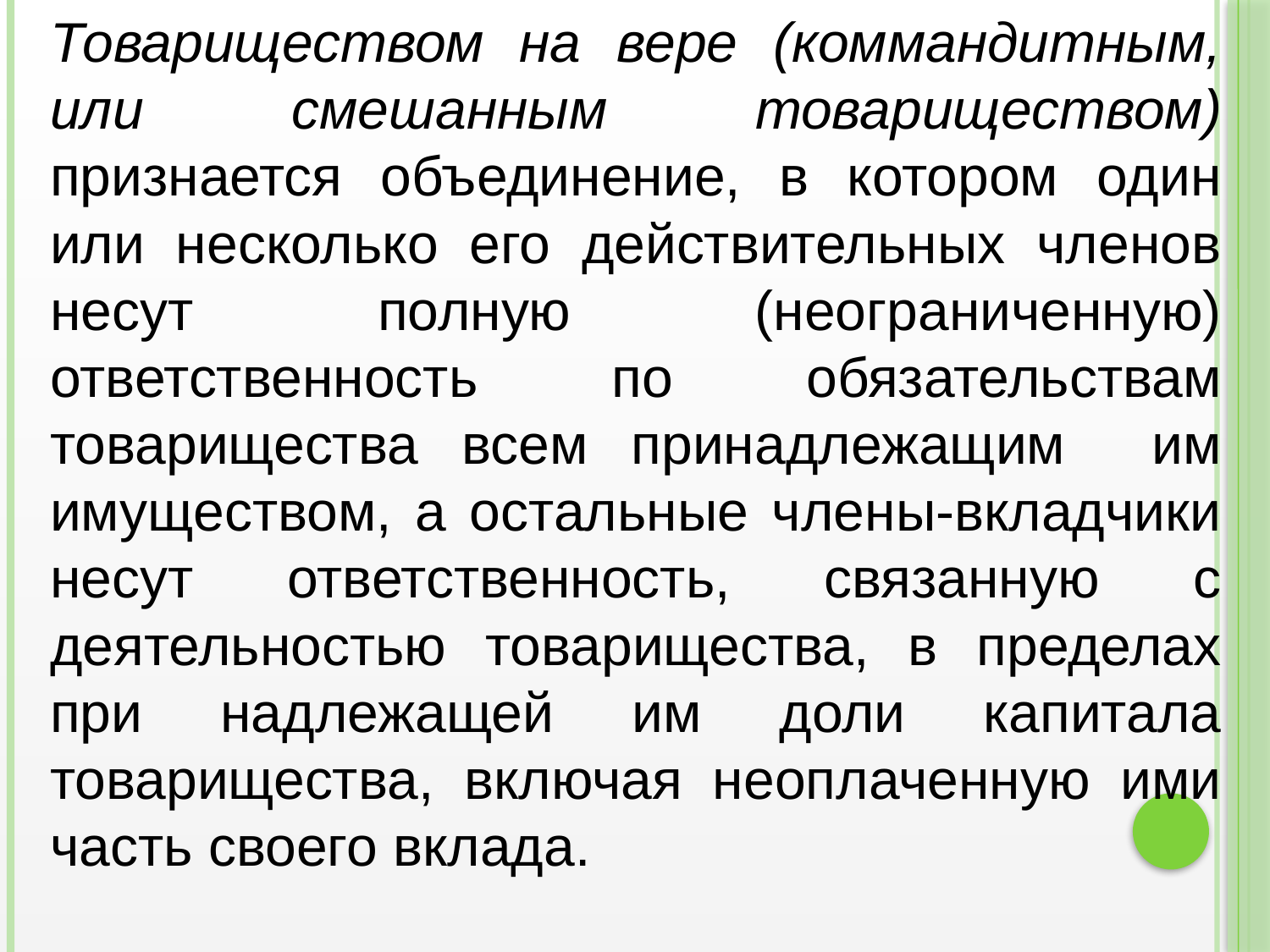

Товариществом на вере (коммандитным, или смешанным товариществом) признается объединение, в котором один или несколько его действительных членов несут полную (неограниченную) ответственность по обязательствам товарищества всем принадлежащим  им имуществом, а остальные члены-вкладчики несут ответственность, связанную с деятельностью товарищества, в пределах при надлежащей им доли капитала товарищества, включая неоплаченную ими часть своего вклада.